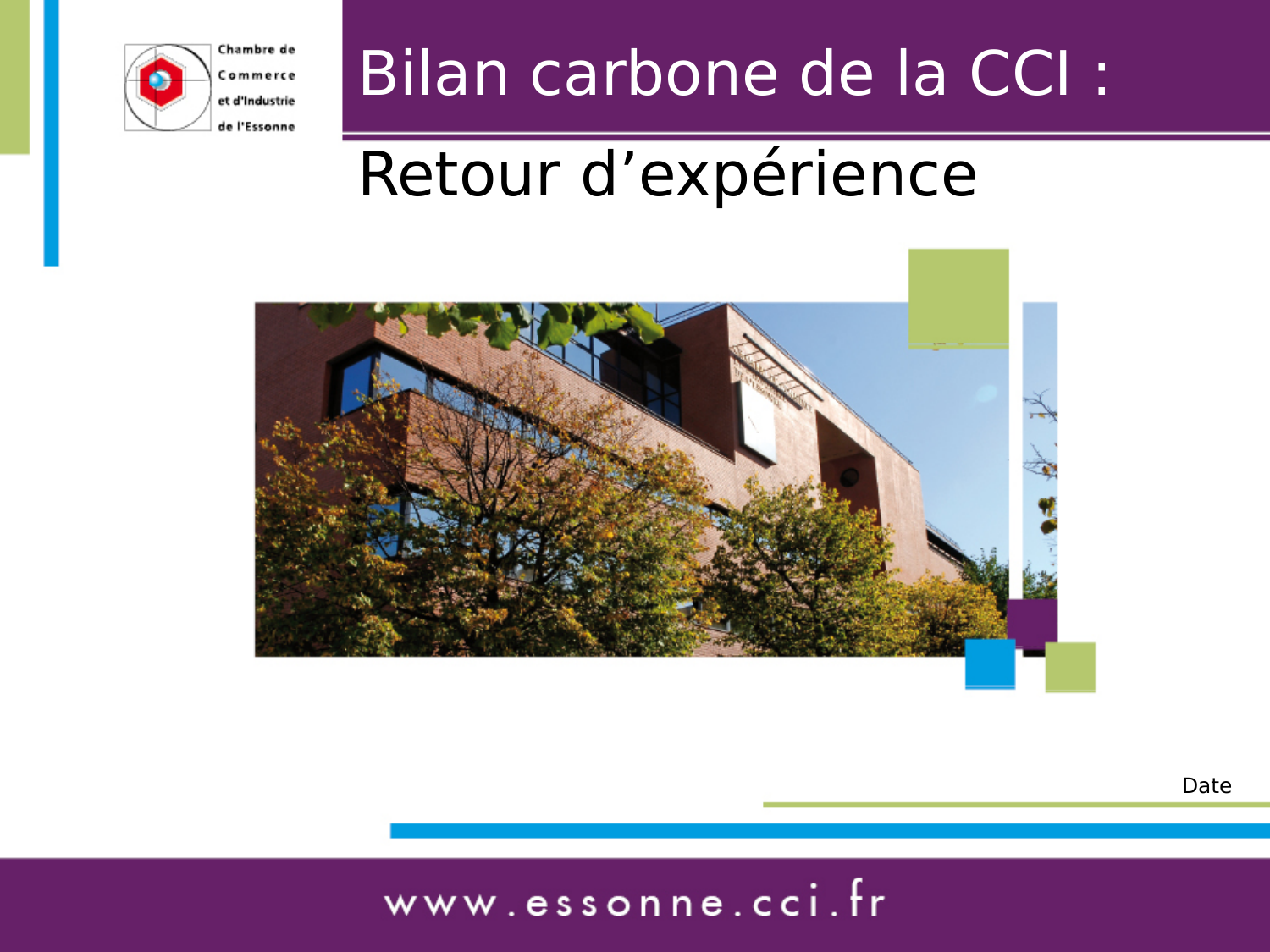

# Bilan carbone de la CCI : Retour d’expérience
Date